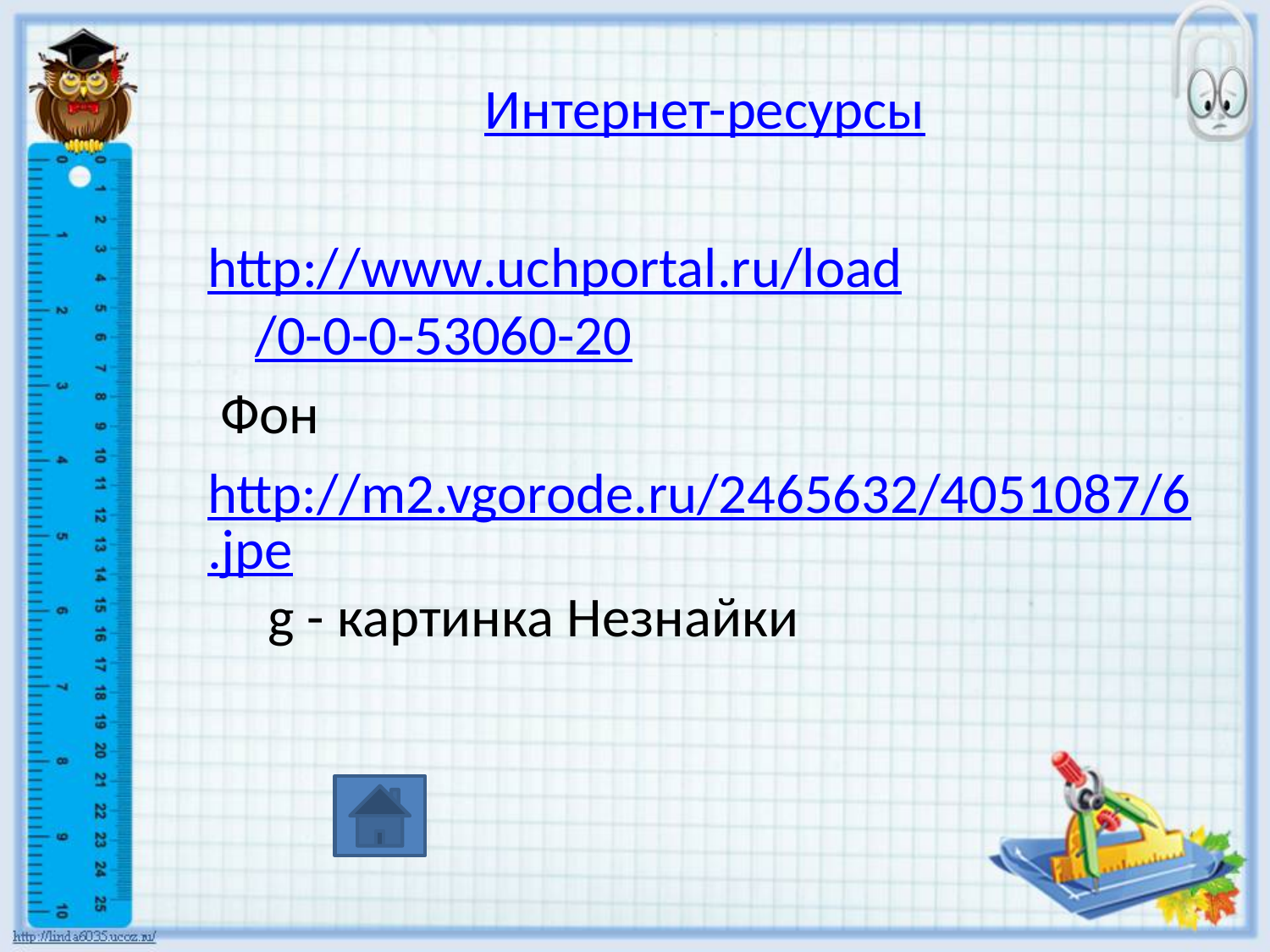

Интернет-ресурсы

http://www.uchportal.ru/load/0-0-0-53060-20
 Фон
http://m2.vgorode.ru/2465632/4051087/6.jpe g - картинка Незнайки